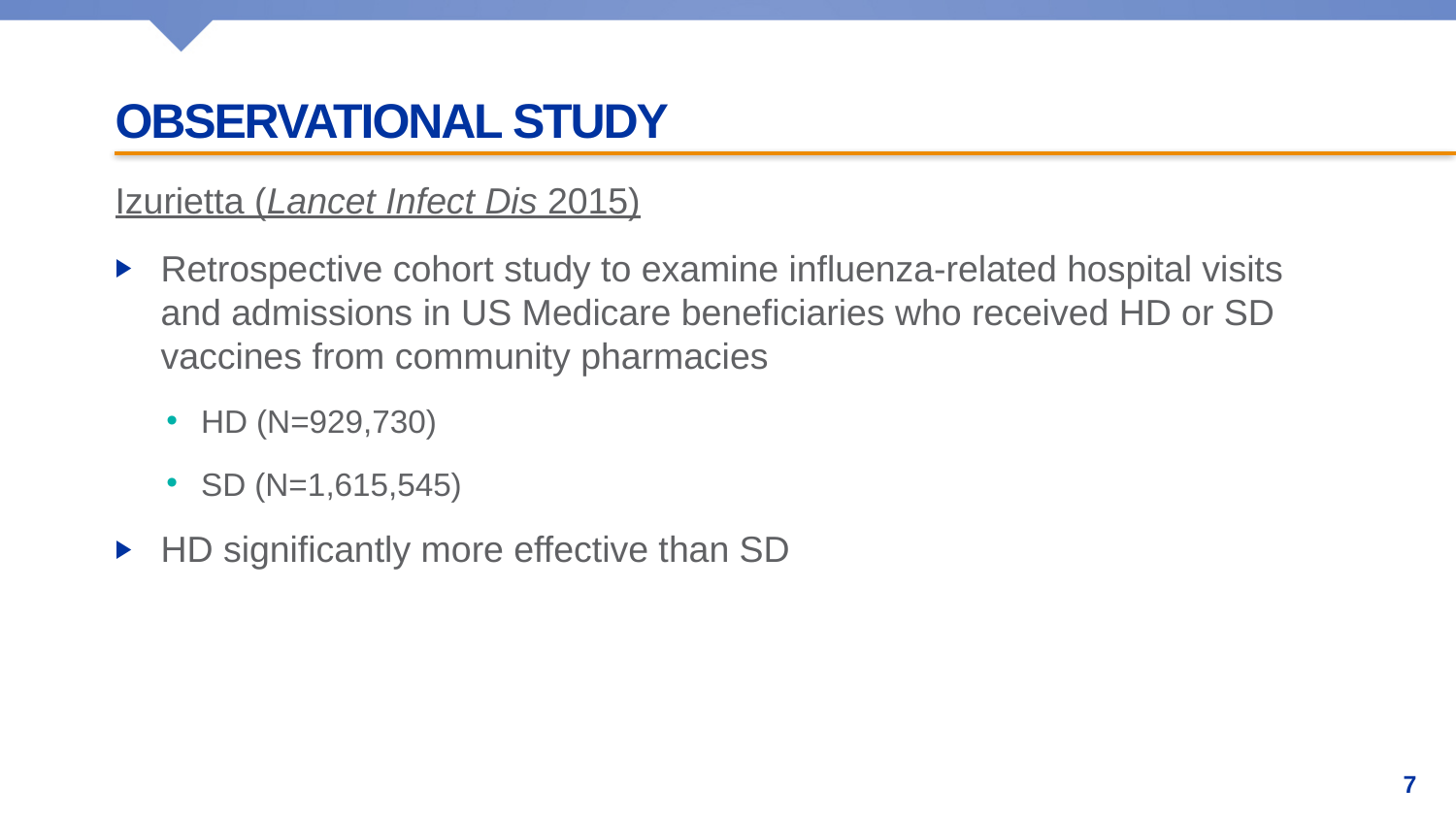

# Observational study
Izurietta (Lancet Infect Dis 2015)
Retrospective cohort study to examine influenza-related hospital visits and admissions in US Medicare beneficiaries who received HD or SD vaccines from community pharmacies
HD (N=929,730)
SD (N=1,615,545)
HD significantly more effective than SD
7